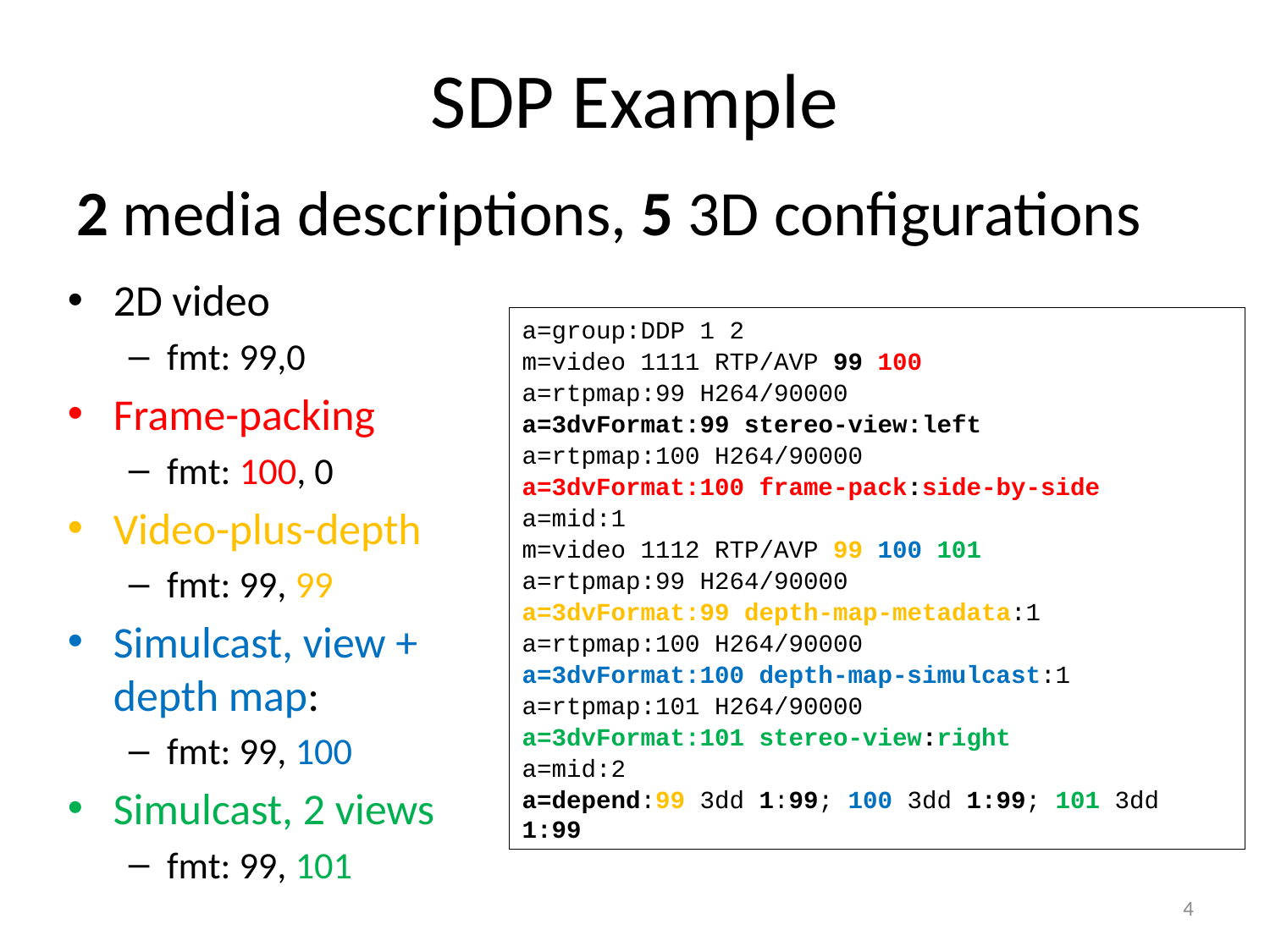

# SDP Example
2 media descriptions, 5 3D configurations
2D video
fmt: 99,0
Frame-packing
fmt: 100, 0
Video-plus-depth
fmt: 99, 99
Simulcast, view + depth map:
fmt: 99, 100
Simulcast, 2 views
fmt: 99, 101

a=group:DDP 1 2
m=video 1111 RTP/AVP 99 100
a=rtpmap:99 H264/90000
a=3dvFormat:99 stereo-view:left
a=rtpmap:100 H264/90000
a=3dvFormat:100 frame-pack:side-by-side
a=mid:1
m=video 1112 RTP/AVP 99 100 101
a=rtpmap:99 H264/90000
a=3dvFormat:99 depth-map-metadata:1
a=rtpmap:100 H264/90000
a=3dvFormat:100 depth-map-simulcast:1
a=rtpmap:101 H264/90000
a=3dvFormat:101 stereo-view:right
a=mid:2
a=depend:99 3dd 1:99; 100 3dd 1:99; 101 3dd 1:99
4